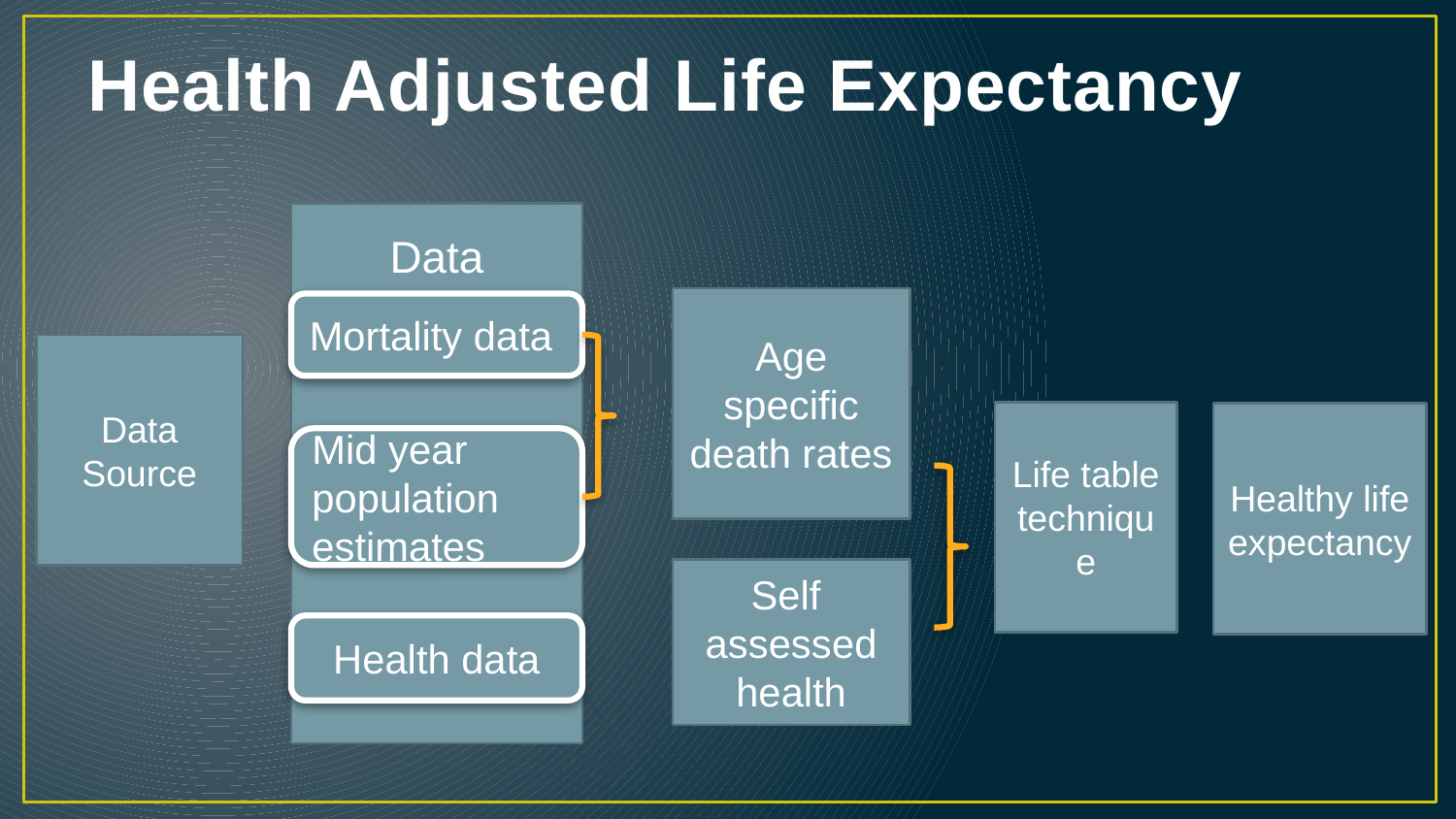

# Health Adjusted Life Expectancy
Data

Age specific death rates
Mortality data
Data Source

Life table technique
Healthy life expectancy
Mid year population estimates

Self  assessed health
Health data